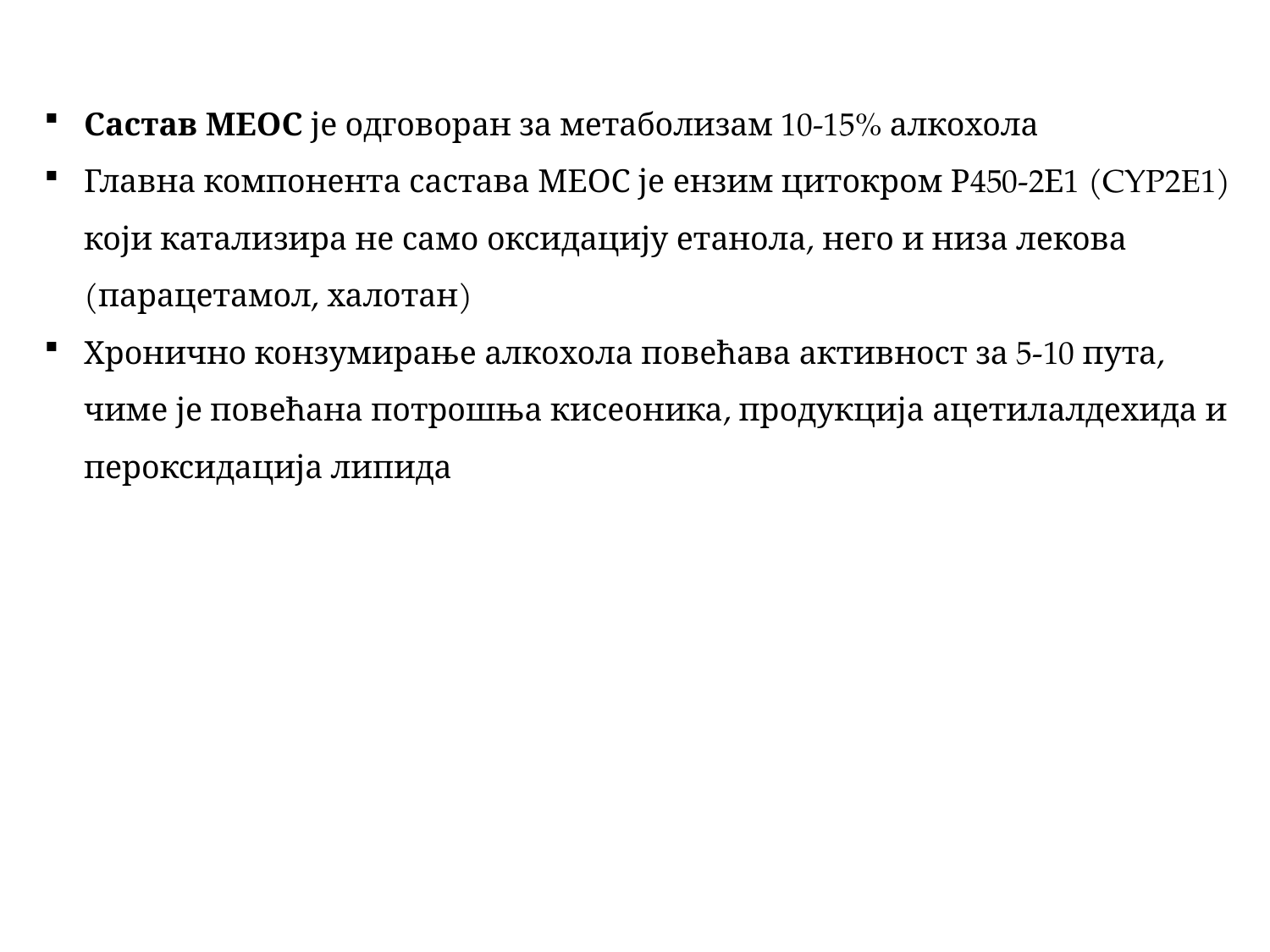

Састав МЕОС је одговоран за метаболизам 10-15% алкохола
Главна компонента састава МЕОС је ензим цитокром Р450-2Е1 (CYP2E1) који катализира не само оксидацију етанола, него и низа лекова (парацетамол, халотан)
Хронично конзумирање алкохола повећава активност за 5-10 пута, чиме је повећана потрошња кисеоника, продукција ацетилалдехида и пероксидација липида